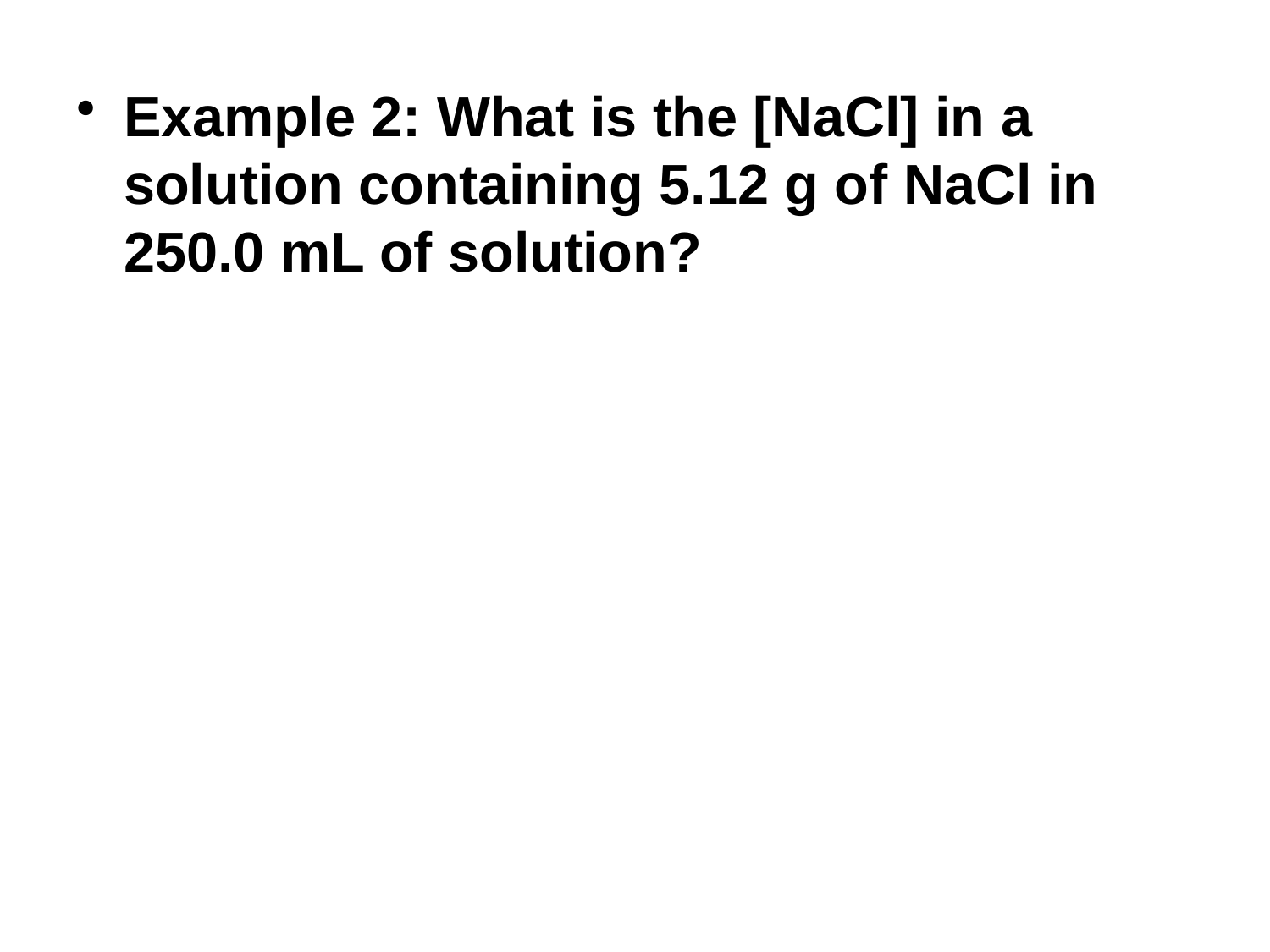

Example 2: What is the [NaCl] in a solution containing 5.12 g of NaCl in 250.0 mL of solution?